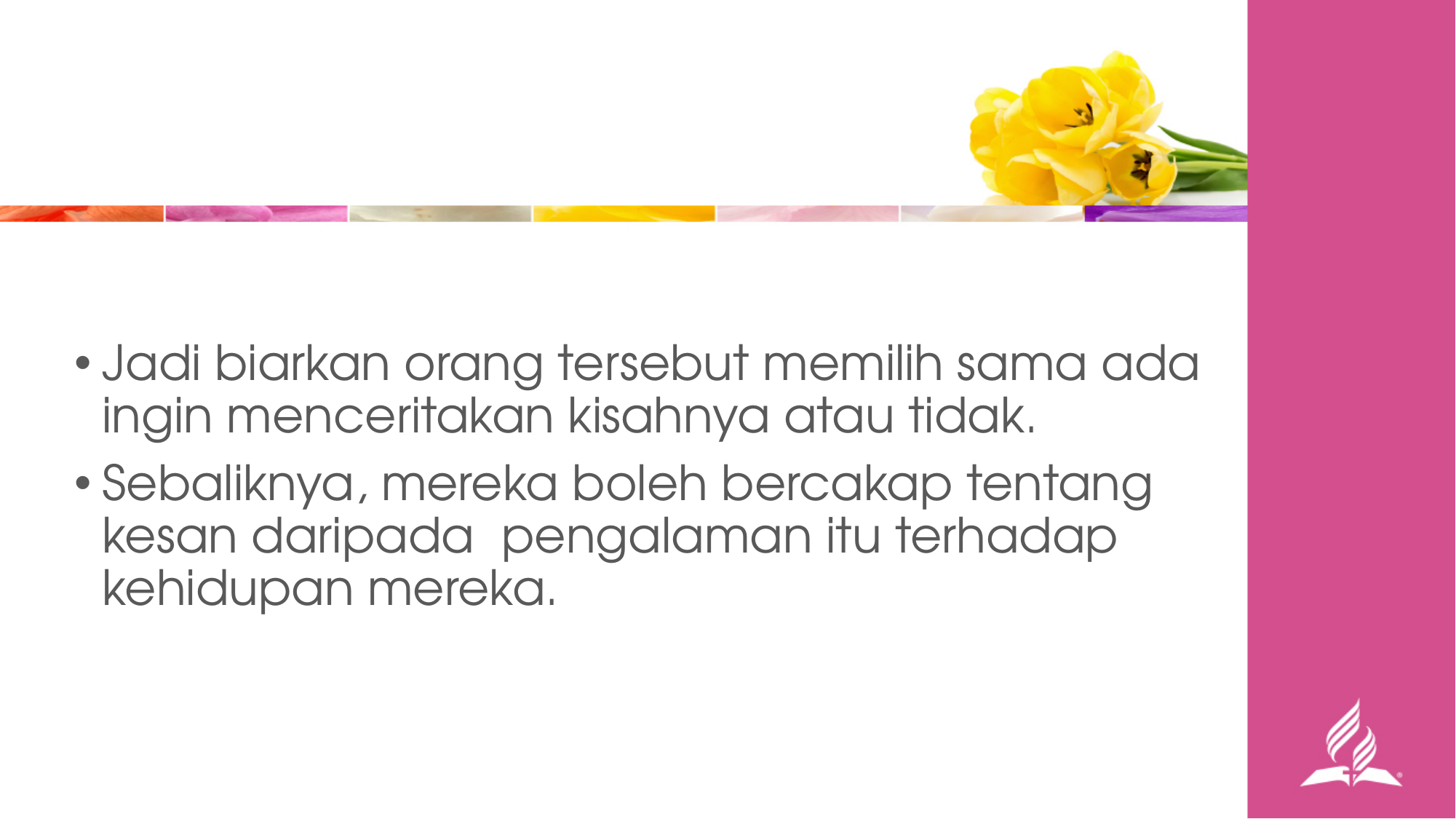

Jadi biarkan orang tersebut memilih sama ada ingin menceritakan kisahnya atau tidak.
Sebaliknya, mereka boleh bercakap tentang kesan daripada  pengalaman itu terhadap kehidupan mereka.